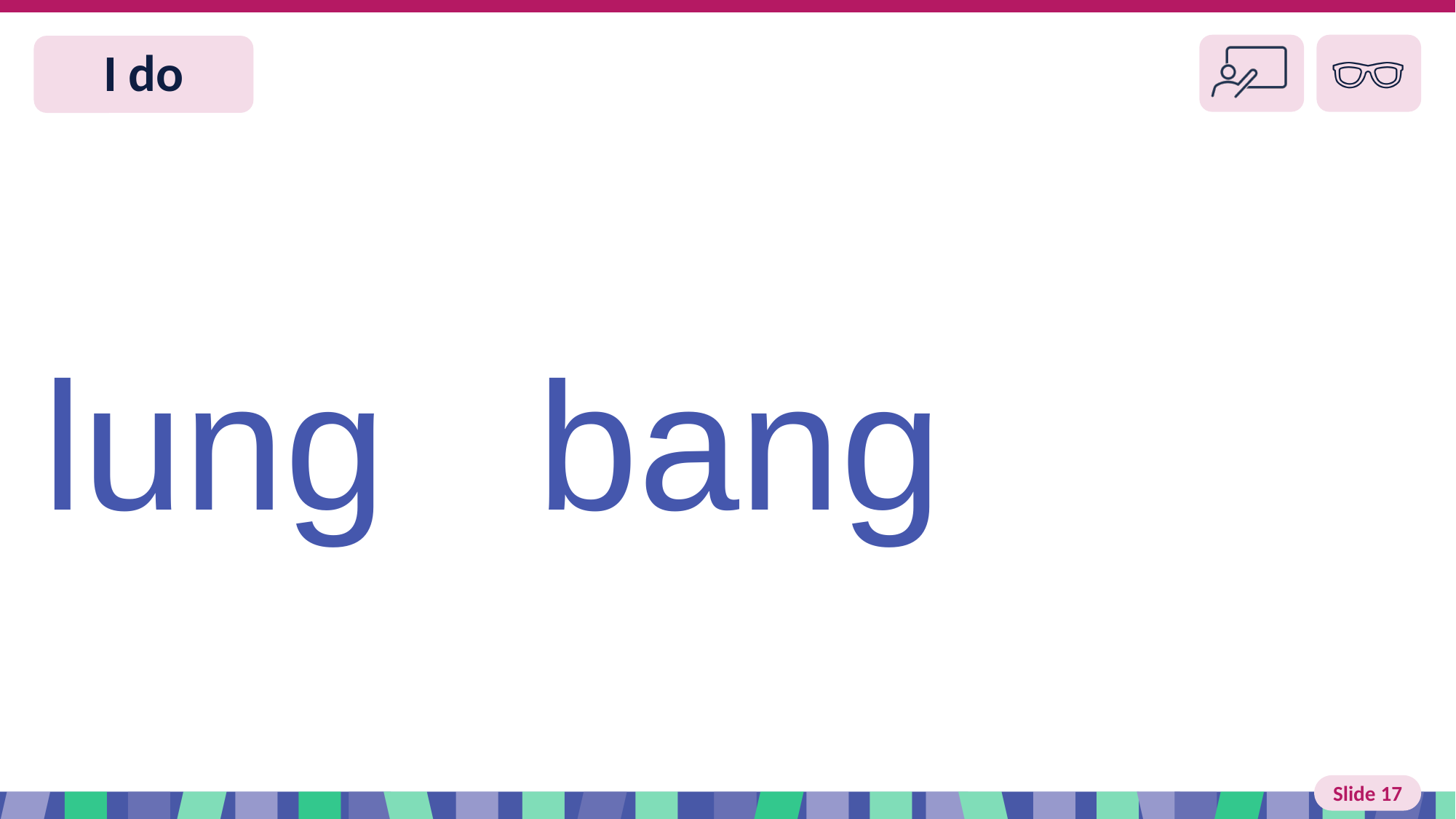

# Slide 18 I do
lung   bang